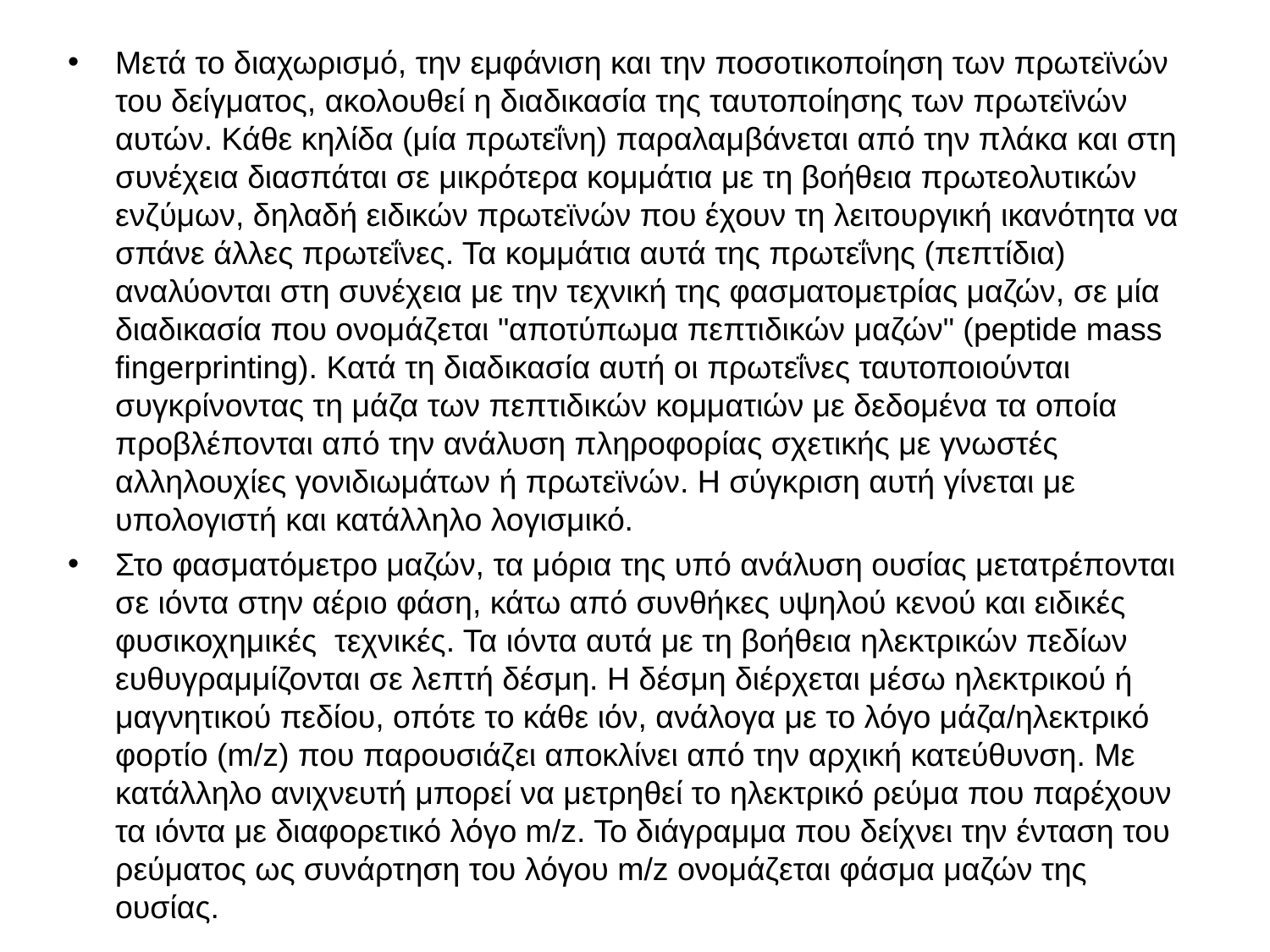

Μετά το διαχωρισμό, την εμφάνιση και την ποσοτικοποίηση των πρωτεϊνών του δείγματος, ακολουθεί η διαδικασία της ταυτοποίησης των πρωτεϊνών αυτών. Κάθε κηλίδα (μία πρωτεΐνη) παραλαμβάνεται από την πλάκα και στη συνέχεια διασπάται σε μικρότερα κομμάτια με τη βοήθεια πρωτεολυτικών ενζύμων, δηλαδή ειδικών πρωτεϊνών που έχουν τη λειτουργική ικανότητα να σπάνε άλλες πρωτεΐνες. Τα κομμάτια αυτά της πρωτεΐνης (πεπτίδια) αναλύονται στη συνέχεια με την τεχνική της φασματομετρίας μαζών, σε μία διαδικασία που ονομάζεται "αποτύπωμα πεπτιδικών μαζών" (peptide mass fingerprinting). Κατά τη διαδικασία αυτή οι πρωτεΐνες ταυτοποιούνται συγκρίνοντας τη μάζα των πεπτιδικών κομματιών με δεδομένα τα οποία προβλέπονται από την ανάλυση πληροφορίας σχετικής με γνωστές αλληλουχίες γονιδιωμάτων ή πρωτεϊνών. Η σύγκριση αυτή γίνεται με υπολογιστή και κατάλληλο λογισμικό.
Στο φασματόμετρο μαζών, τα μόρια της υπό ανάλυση ουσίας μετατρέπονται σε ιόντα στην αέριο φάση, κάτω από συνθήκες υψηλού κενού και ειδικές φυσικοχημικές  τεχνικές. Τα ιόντα αυτά με τη βοήθεια ηλεκτρικών πεδίων ευθυγραμμίζονται σε λεπτή δέσμη. Η δέσμη διέρχεται μέσω ηλεκτρικού ή μαγνητικού πεδίου, οπότε το κάθε ιόν, ανάλογα με το λόγο μάζα/ηλεκτρικό φορτίο (m/z) που παρουσιάζει αποκλίνει από την αρχική κατεύθυνση. Με κατάλληλο ανιχνευτή μπορεί να μετρηθεί το ηλεκτρικό ρεύμα που παρέχουν τα ιόντα με διαφορετικό λόγο m/z. To διάγραμμα που δείχνει την ένταση του ρεύματος ως συνάρτηση του λόγου m/z ονομάζεται φάσμα μαζών της ουσίας.